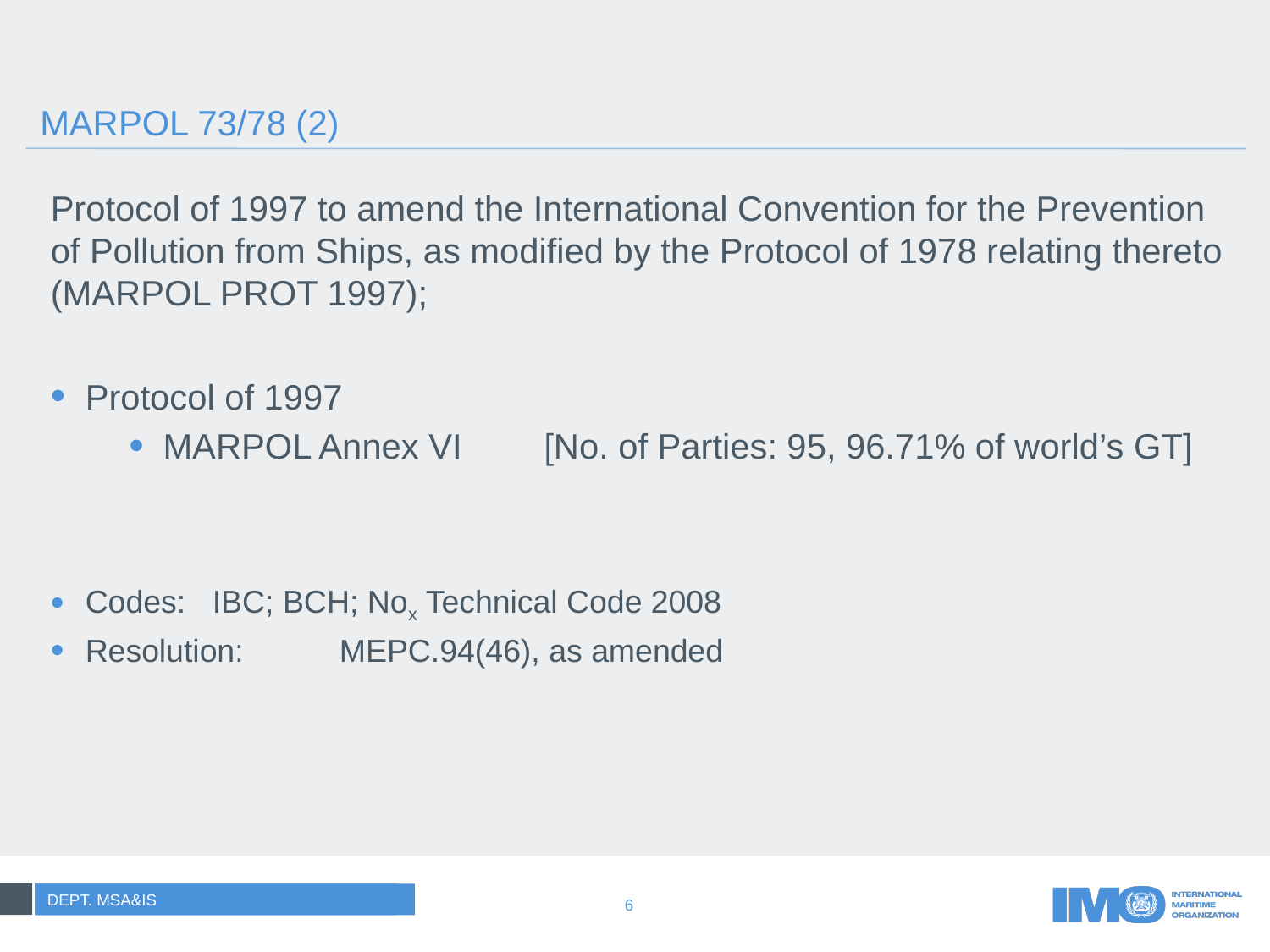

# MARPOL 73/78 (2)
Protocol of 1997 to amend the International Convention for the Prevention of Pollution from Ships, as modified by the Protocol of 1978 relating thereto (MARPOL PROT 1997);

Protocol of 1997
MARPOL Annex VI	[No. of Parties: 95, 96.71% of world’s GT]

Codes:	IBC; BCH; Nox Technical Code 2008
Resolution:	MEPC.94(46), as amended